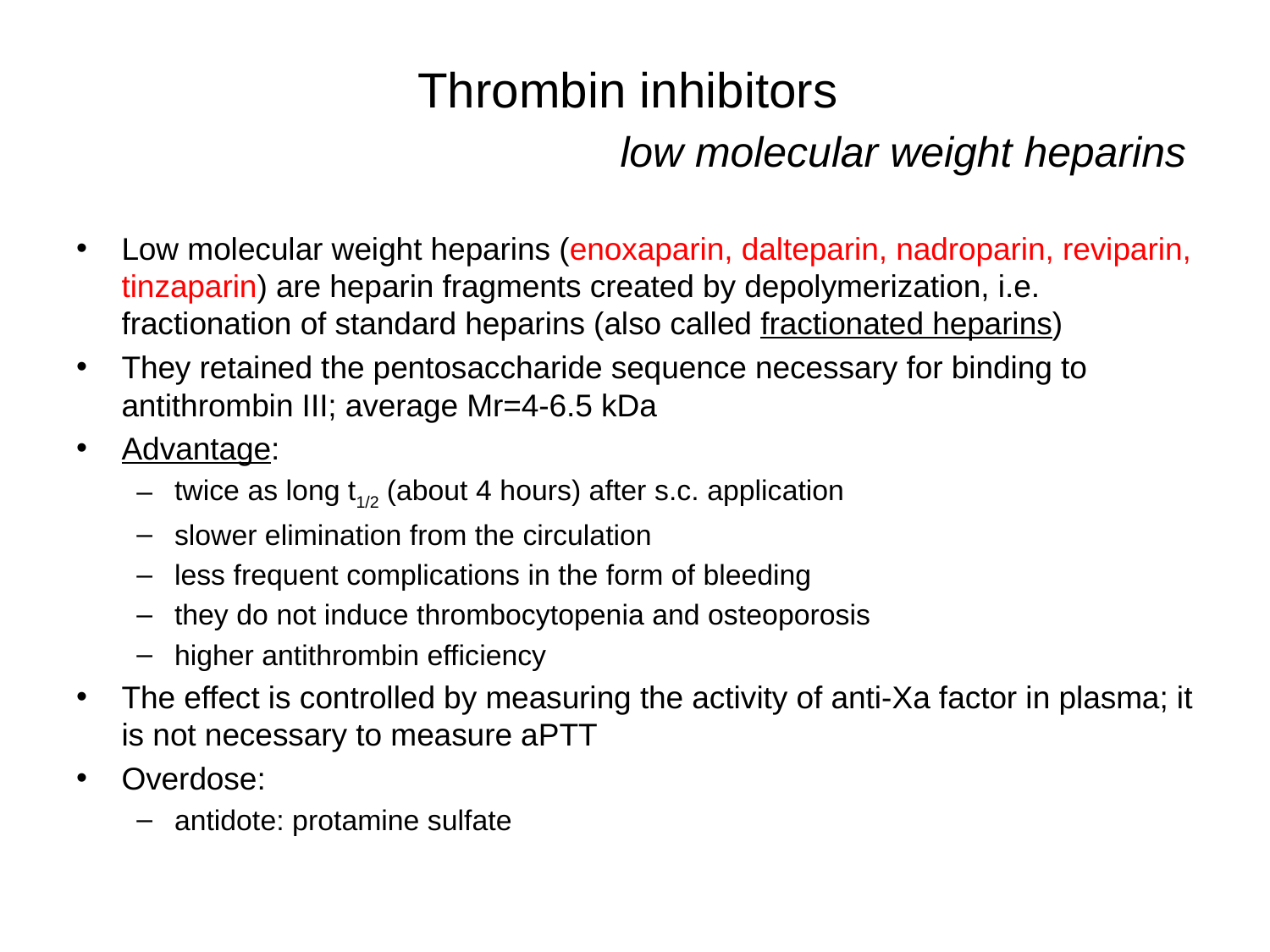

# Thrombin inhibitors low molecular weight heparins
Low molecular weight heparins (enoxaparin, dalteparin, nadroparin, reviparin, tinzaparin) are heparin fragments created by depolymerization, i.e. fractionation of standard heparins (also called fractionated heparins)
They retained the pentosaccharide sequence necessary for binding to antithrombin III; average Mr=4-6.5 kDa
Advantage:
twice as long t1/2 (about 4 hours) after s.c. application
slower elimination from the circulation
less frequent complications in the form of bleeding
they do not induce thrombocytopenia and osteoporosis
higher antithrombin efficiency
The effect is controlled by measuring the activity of anti-Xa factor in plasma; it is not necessary to measure aPTT
Overdose:
antidote: protamine sulfate